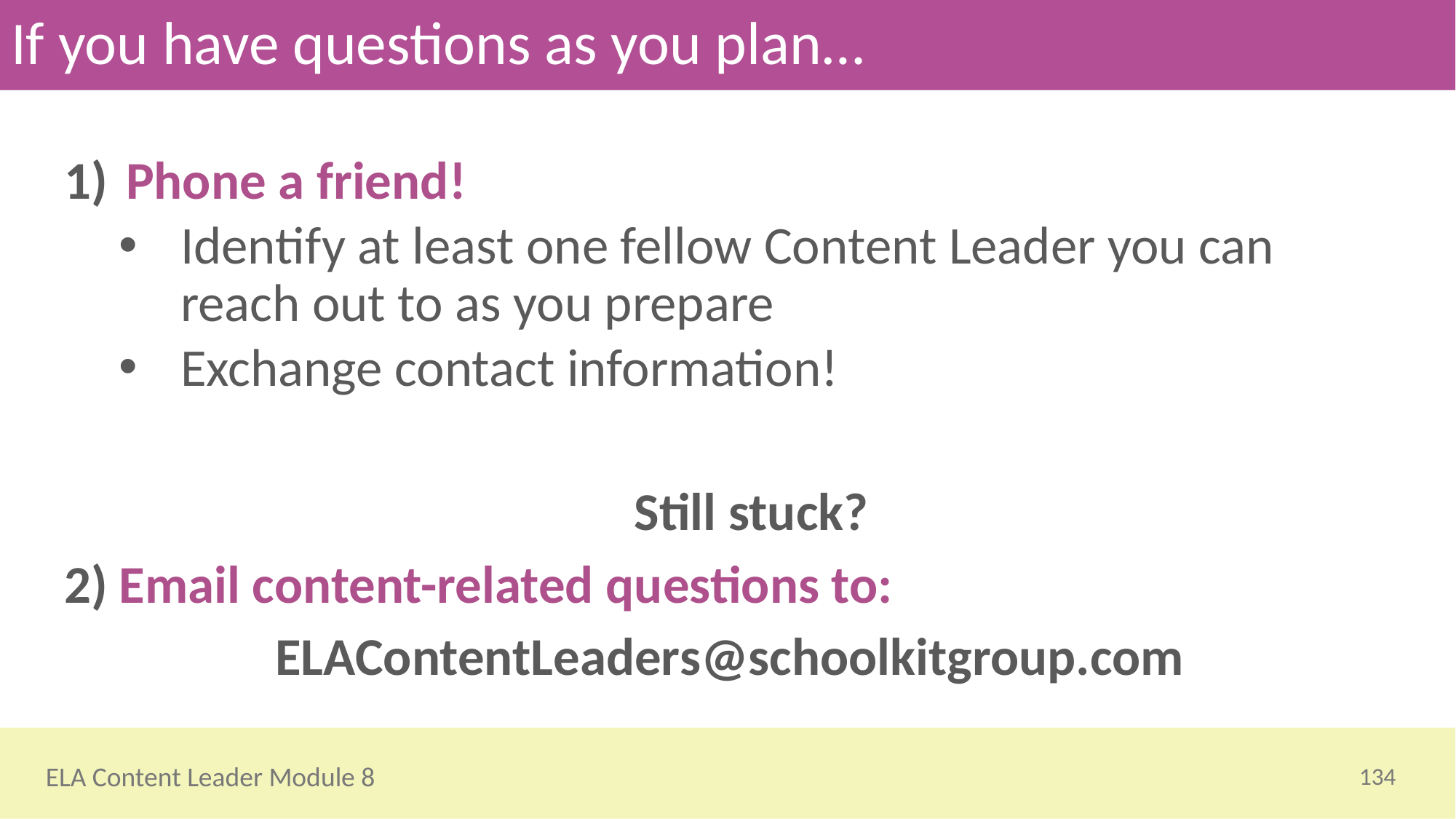

# If you have questions as you plan…
Phone a friend!
Identify at least one fellow Content Leader you can reach out to as you prepare
Exchange contact information!

Still stuck?
Email content-related questions to:
ELAContentLeaders@schoolkitgroup.com

134